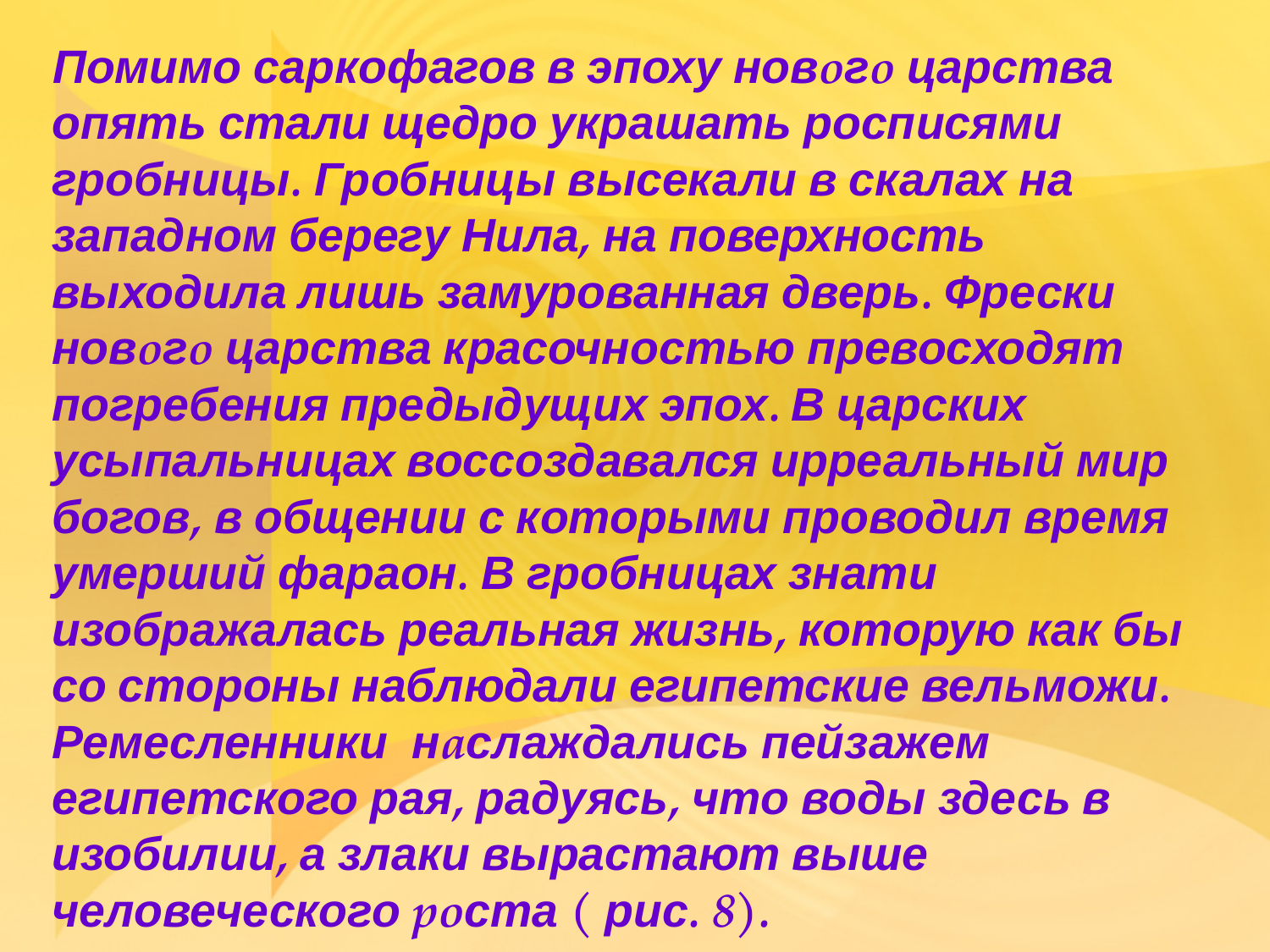

Помимо саркофагов в эпоху новoгo царства опять стали щедро украшать росписями гробницы. Гробницы высекали в скалах на западном берегу Нила, на поверхность выходила лишь замурованная дверь. Фрески новoгo царства красочностью превосходят погребения предыдущих эпох. В царских усыпальницах воссоздавался ирреальный мир богов, в общении с которыми проводил время умерший фараон. В гробницах знати изображалась реальная жизнь, которую как бы со стороны наблюдали египетские вельможи. Ремесленники  нaслаждались пейзажем египетского рая, радуясь, что воды здесь в изобилии, а злаки вырастают выше человеческого poста ( рис. 8).